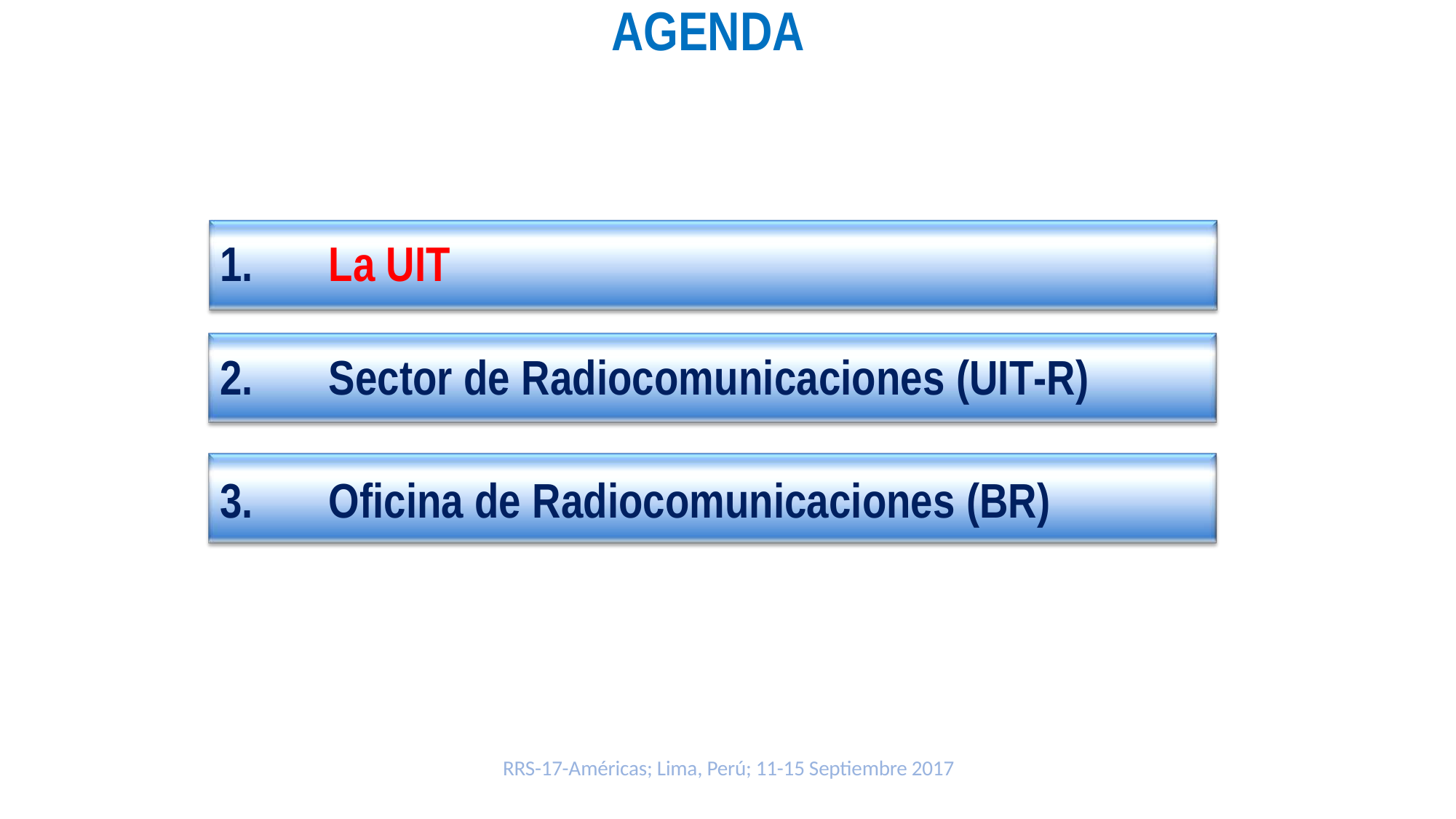

AGENDA

La UIT

Sector de Radiocomunicaciones (UIT-R)

Oficina de Radiocomunicaciones (BR)

RRS-17-Américas; Lima, Perú; 11-15 Septiembre 2017